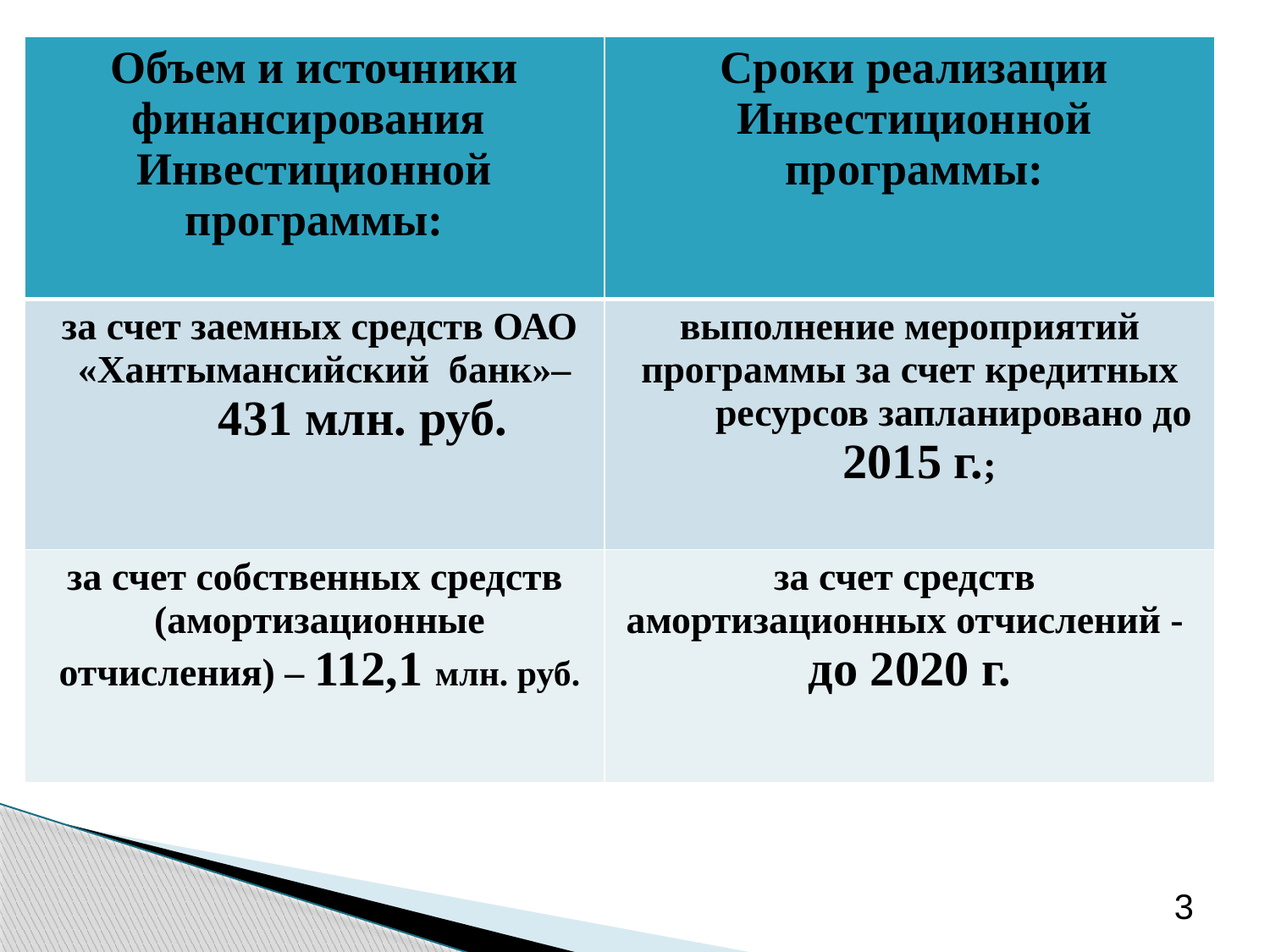

| Объем и источники финансирования Инвестиционной программы: | Сроки реализации Инвестиционной программы: |
| --- | --- |
| за счет заемных средств ОАО «Хантымансийский банк»– 431 млн. руб. | выполнение мероприятий программы за счет кредитных ресурсов запланировано до 2015 г.; |
| за счет собственных средств (амортизационные отчисления) – 112,1 млн. руб. | за счет средств амортизационных отчислений - до 2020 г. |
3